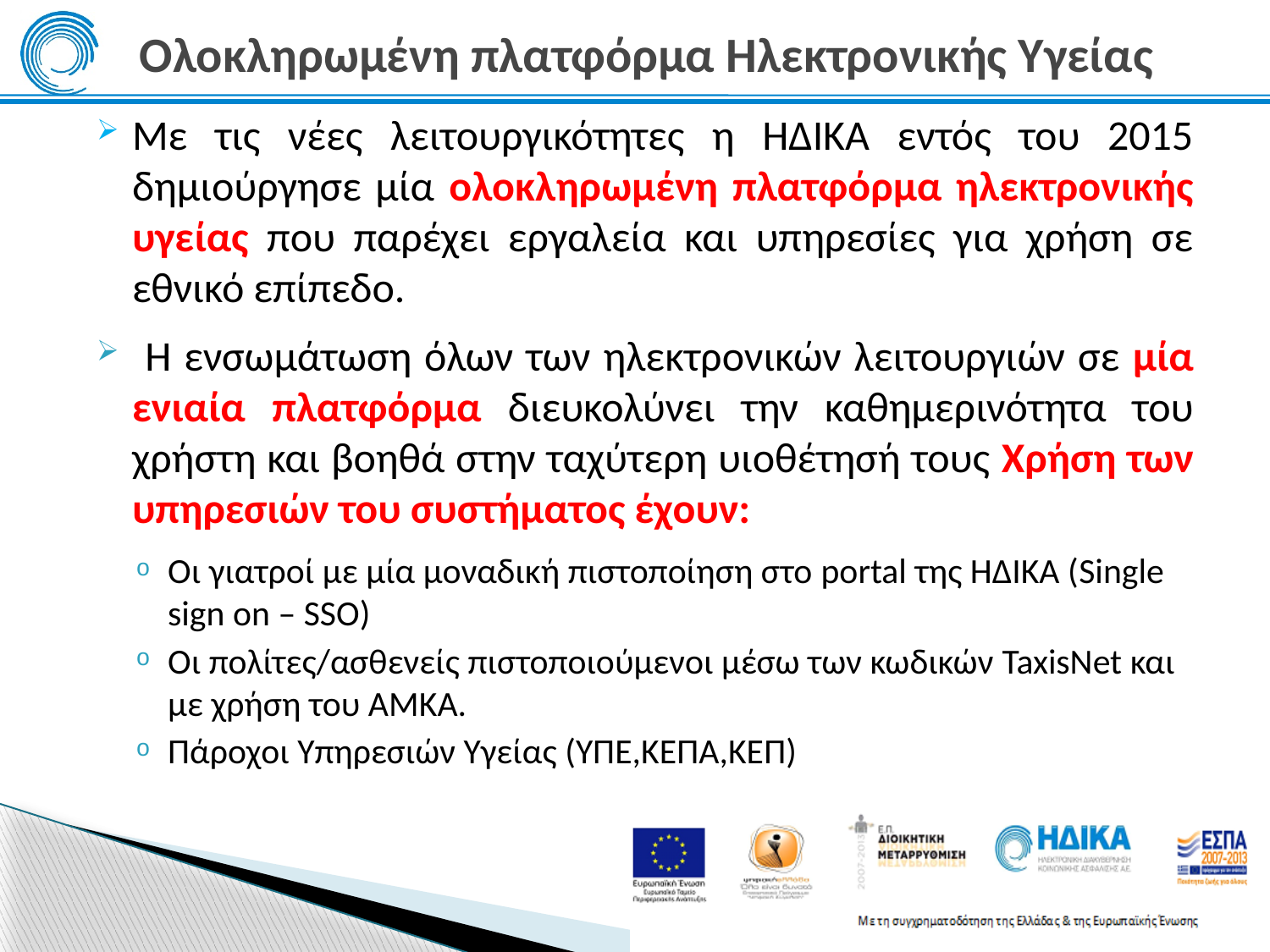

# Ολοκληρωμένη πλατφόρμα Ηλεκτρονικής Υγείας

Με τις νέες λειτουργικότητες η ΗΔΙΚΑ εντός του 2015 δημιούργησε μία ολοκληρωμένη πλατφόρμα ηλεκτρονικής υγείας που παρέχει εργαλεία και υπηρεσίες για χρήση σε εθνικό επίπεδο.
 Η ενσωμάτωση όλων των ηλεκτρονικών λειτουργιών σε μία ενιαία πλατφόρμα διευκολύνει την καθημερινότητα του χρήστη και βοηθά στην ταχύτερη υιοθέτησή τους Χρήση των υπηρεσιών του συστήματος έχουν:
Οι γιατροί με μία μοναδική πιστοποίηση στο portal της ΗΔΙΚΑ (Single sign on – SSO)
Οι πολίτες/ασθενείς πιστοποιούμενοι μέσω των κωδικών TaxisNet και με χρήση του ΑΜΚΑ.
Πάροχοι Υπηρεσιών Υγείας (ΥΠΕ,ΚΕΠΑ,ΚΕΠ)